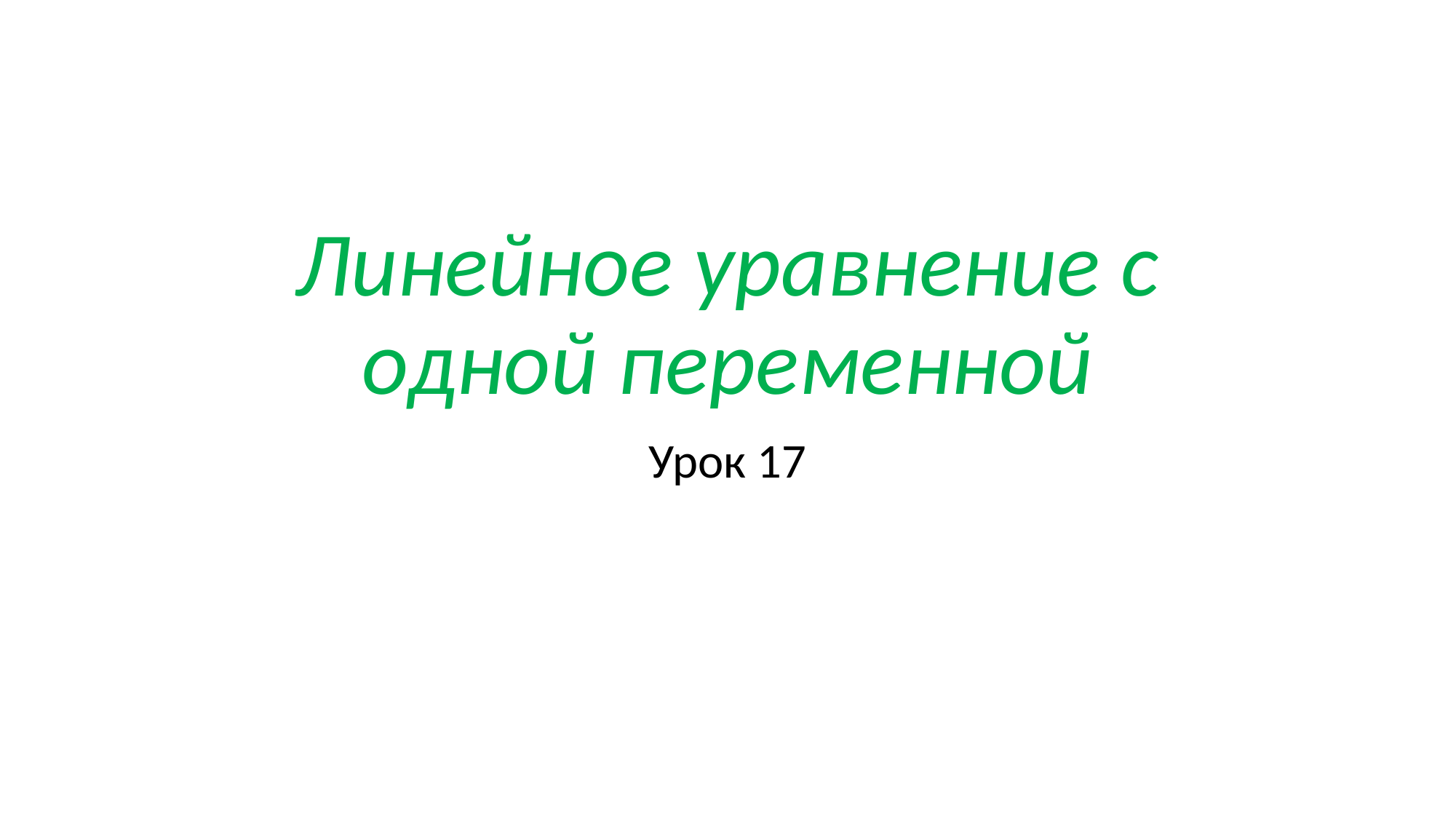

# Линейное уравнение с одной переменной
Урок 17